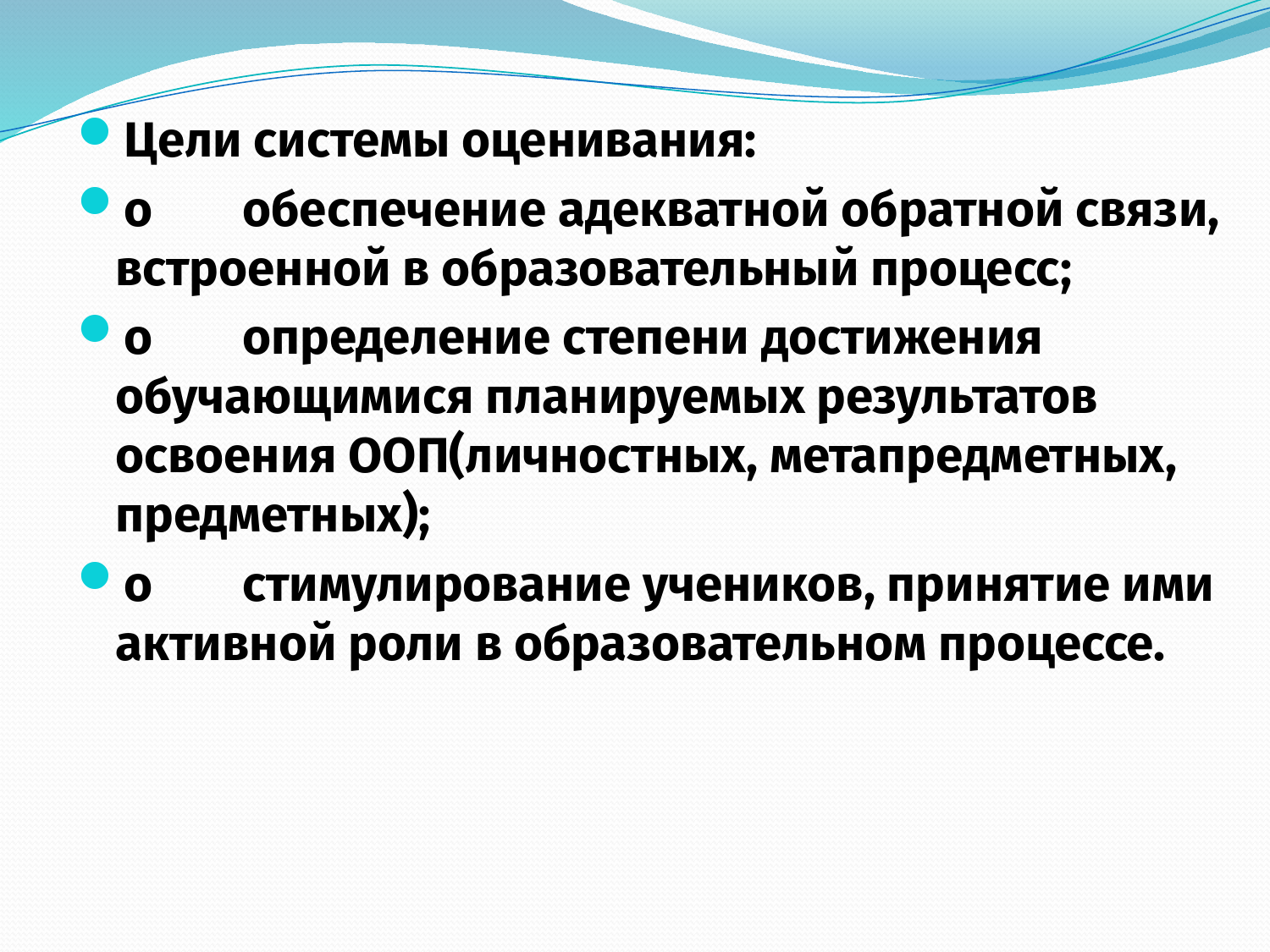

Цели системы оценивания:
o	обеспечение адекватной обратной связи, встроенной в образовательный процесс;
o	определение степени достижения обучающимися планируемых результатов освоения ООП(личностных, метапредметных, предметных);
o	стимулирование учеников, принятие ими активной роли в образовательном процессе.